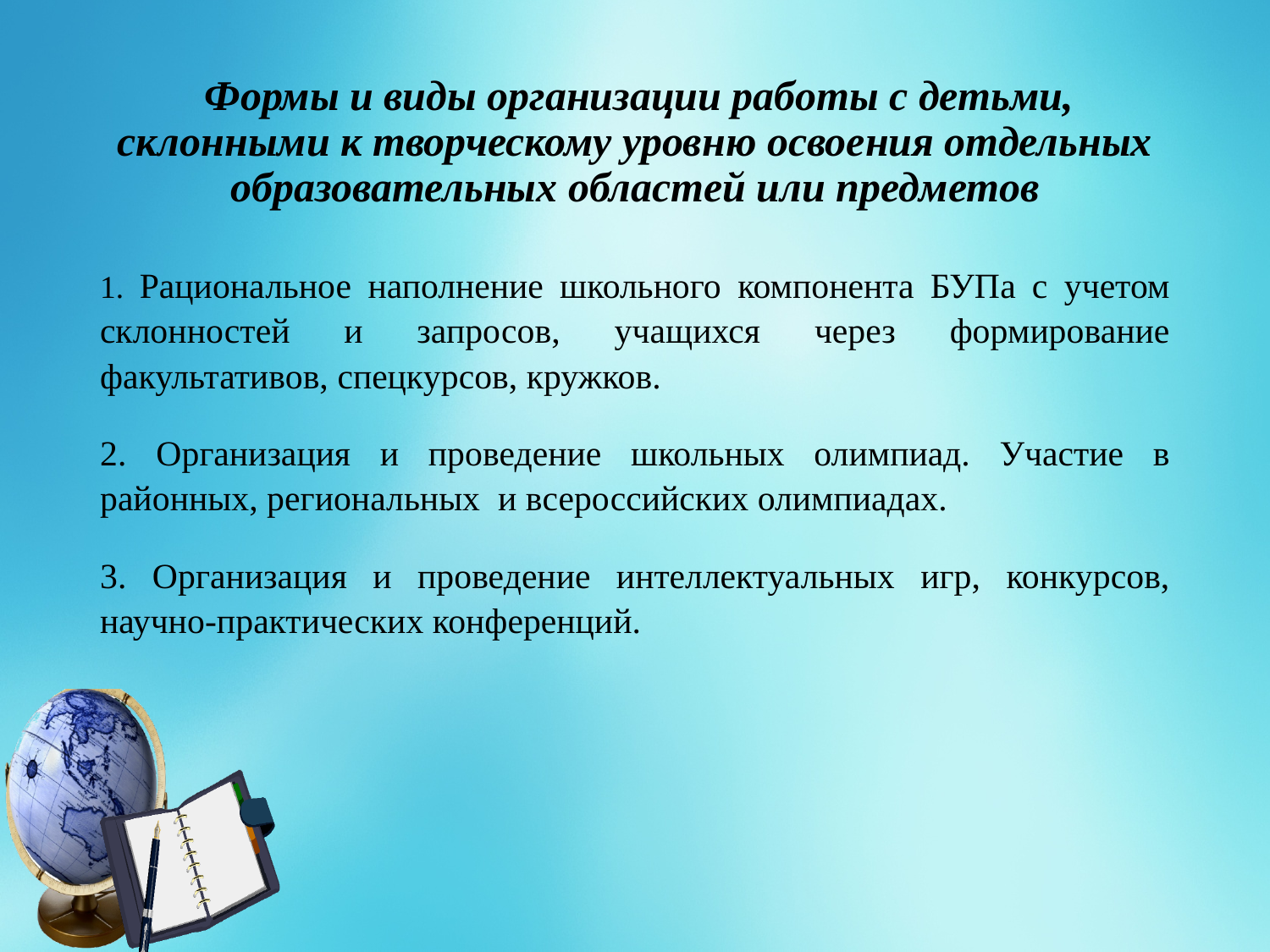

# Формы и виды организации работы с детьми, склонными к творческому уровню освоения отдельных образовательных областей или предметов
1. Рациональное наполнение школьного компонента БУПа с учетом склонностей и запросов, учащихся через формирование факультативов, спецкурсов, кружков.
2. Организация и проведение школьных олимпиад. Участие в районных, региональных  и всероссийских олимпиадах.
3. Организация и проведение интеллектуальных игр, конкурсов, научно-практических конференций.